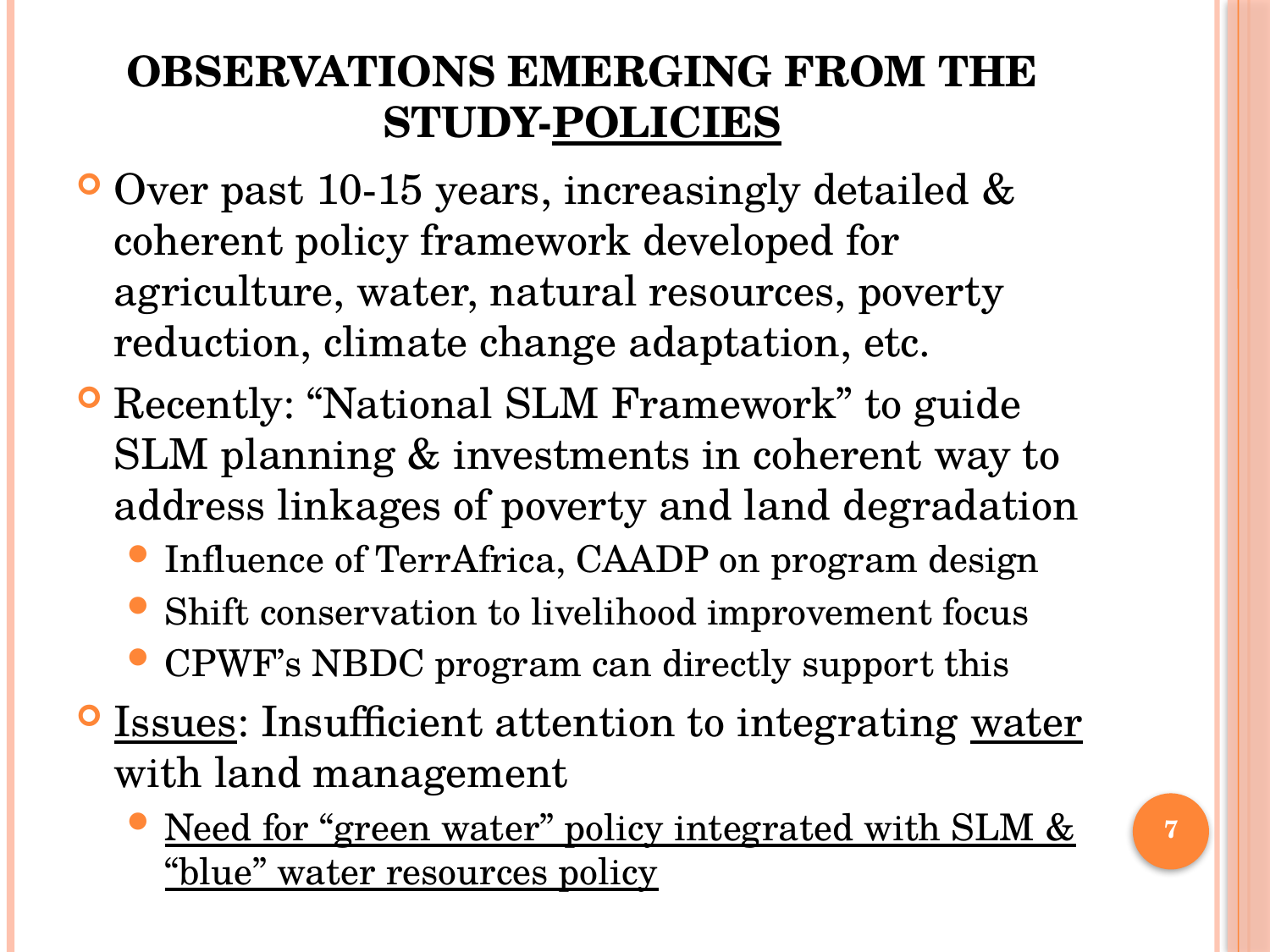

# observations emerging from the study-Policies
Over past 10-15 years, increasingly detailed & coherent policy framework developed for agriculture, water, natural resources, poverty reduction, climate change adaptation, etc.
Recently: “National SLM Framework” to guide SLM planning & investments in coherent way to address linkages of poverty and land degradation
Influence of TerrAfrica, CAADP on program design
Shift conservation to livelihood improvement focus
CPWF’s NBDC program can directly support this
Issues: Insufficient attention to integrating water with land management
Need for “green water” policy integrated with SLM & “blue” water resources policy
7